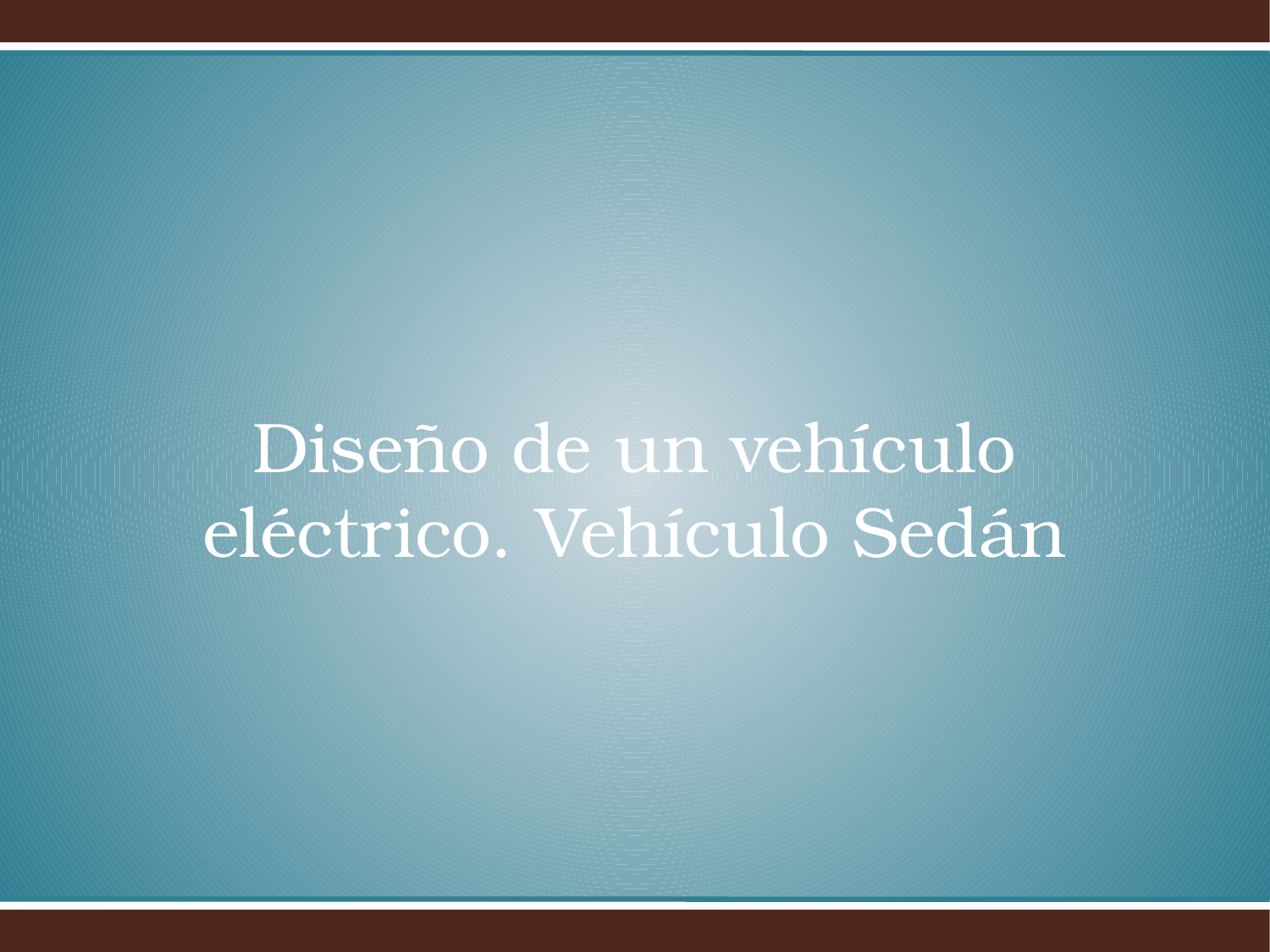

# Diseño de un vehículo eléctrico. Vehículo Sedán